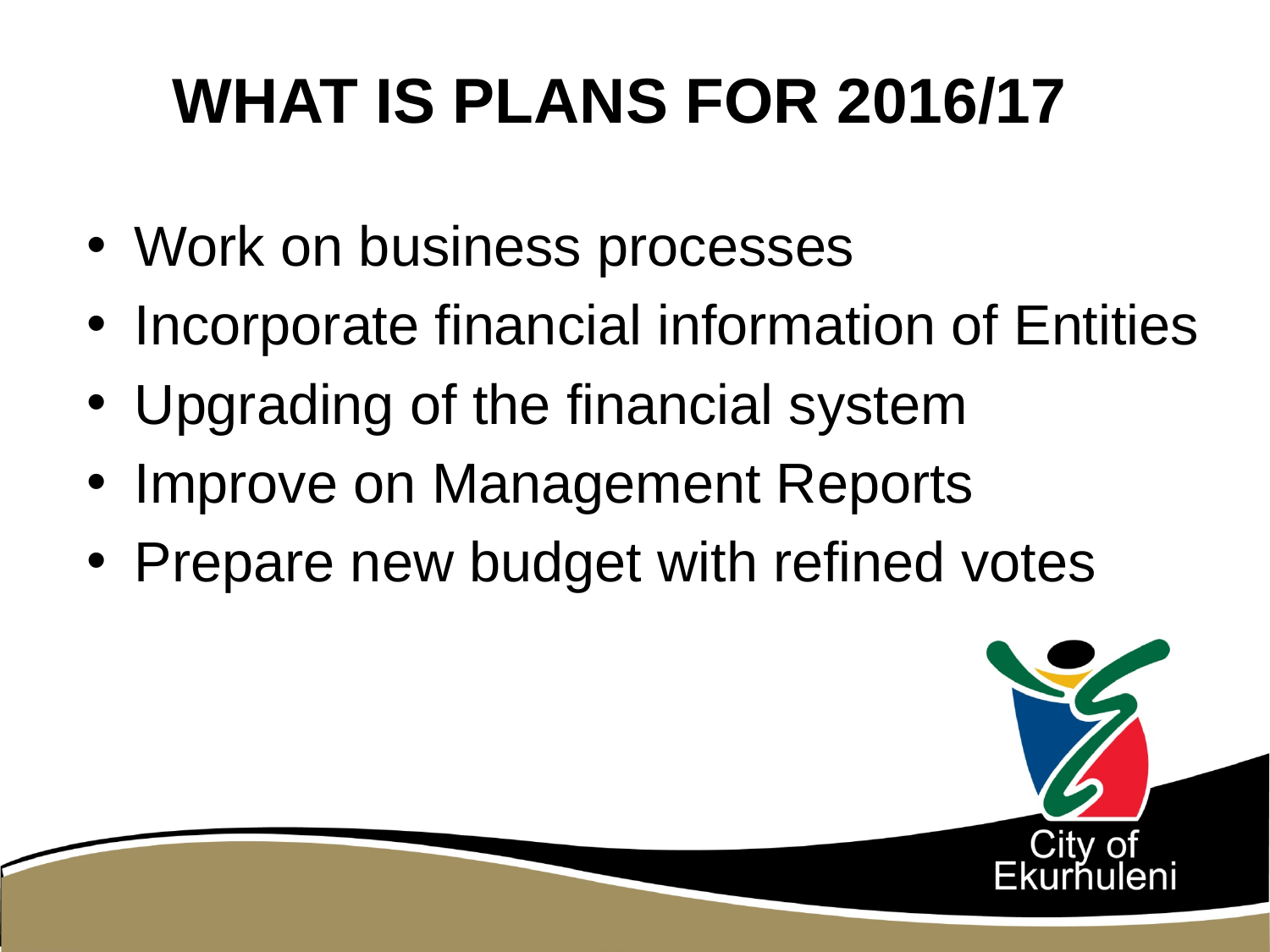

# WHAT IS PLANS FOR 2016/17

Work on business processes
Incorporate financial information of Entities
Upgrading of the financial system
Improve on Management Reports
Prepare new budget with refined votes